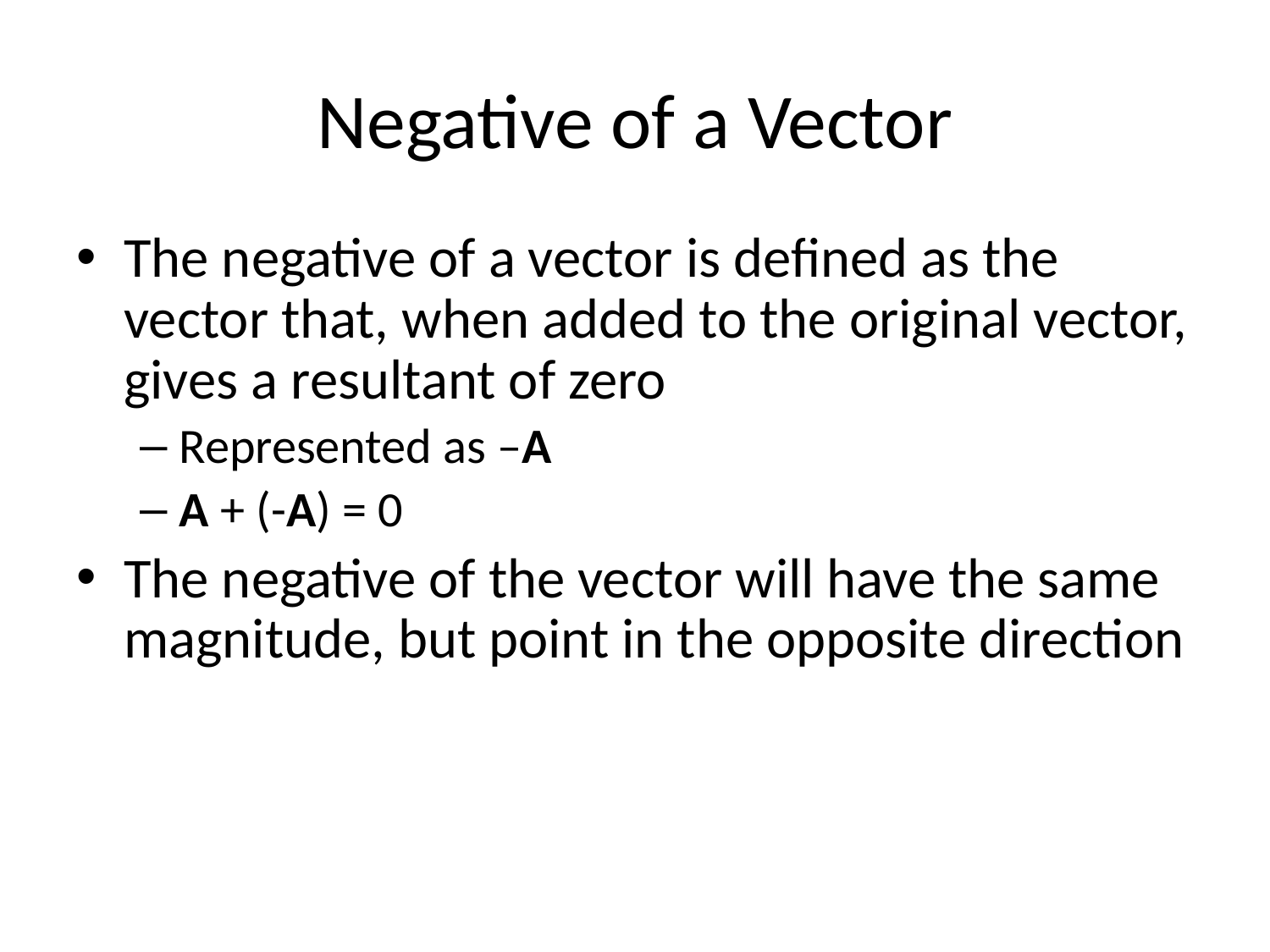

# Negative of a Vector
The negative of a vector is defined as the vector that, when added to the original vector, gives a resultant of zero
Represented as –A
A + (-A) = 0
The negative of the vector will have the same magnitude, but point in the opposite direction